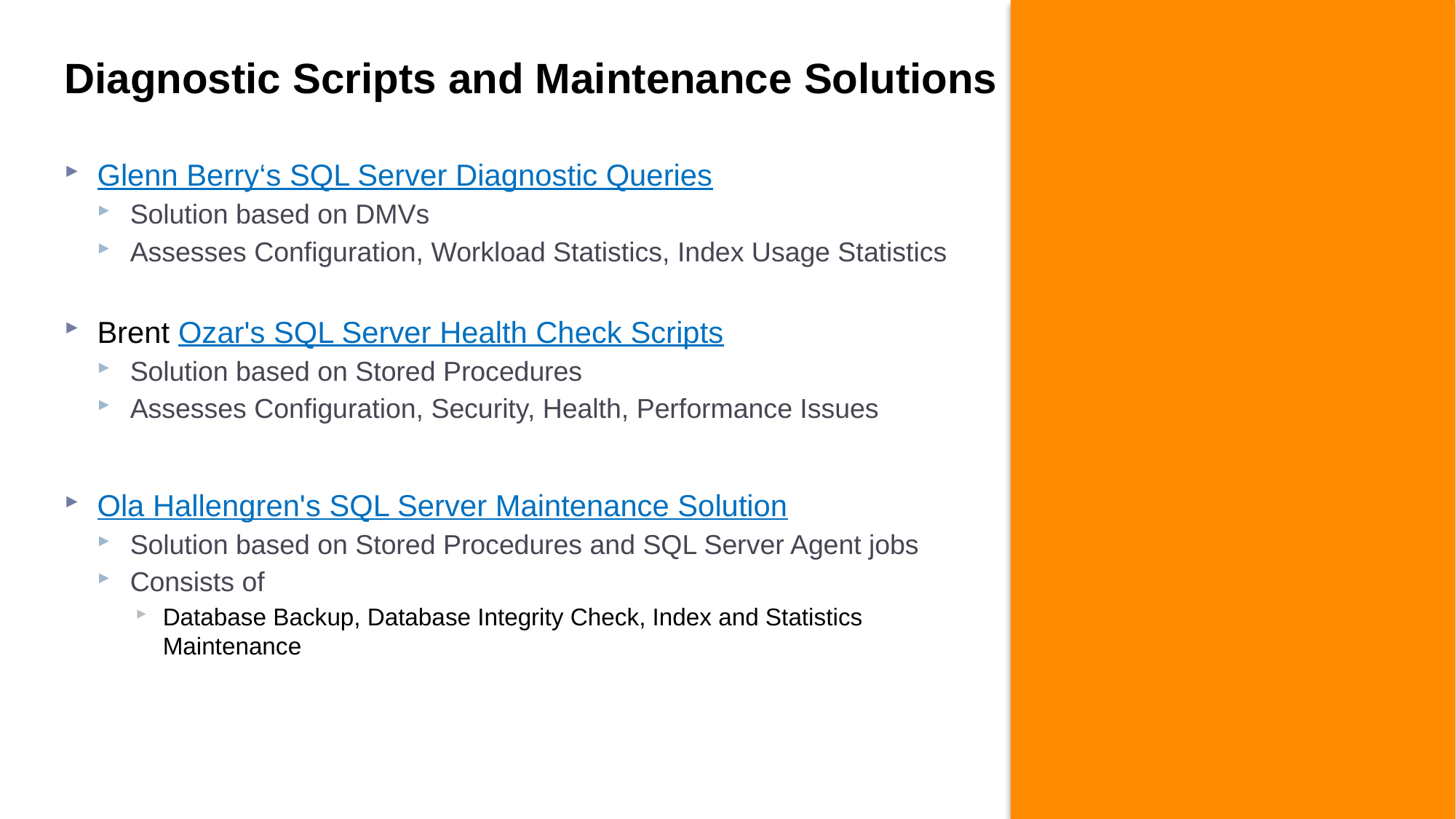

# Diagnostic Scripts and Maintenance Solutions
Glenn Berry‘s SQL Server Diagnostic Queries
Solution based on DMVs
Assesses Configuration, Workload Statistics, Index Usage Statistics

Brent Ozar's SQL Server Health Check Scripts
Solution based on Stored Procedures
Assesses Configuration, Security, Health, Performance Issues

Ola Hallengren's SQL Server Maintenance Solution
Solution based on Stored Procedures and SQL Server Agent jobs
Consists of
Database Backup, Database Integrity Check, Index and Statistics Maintenance